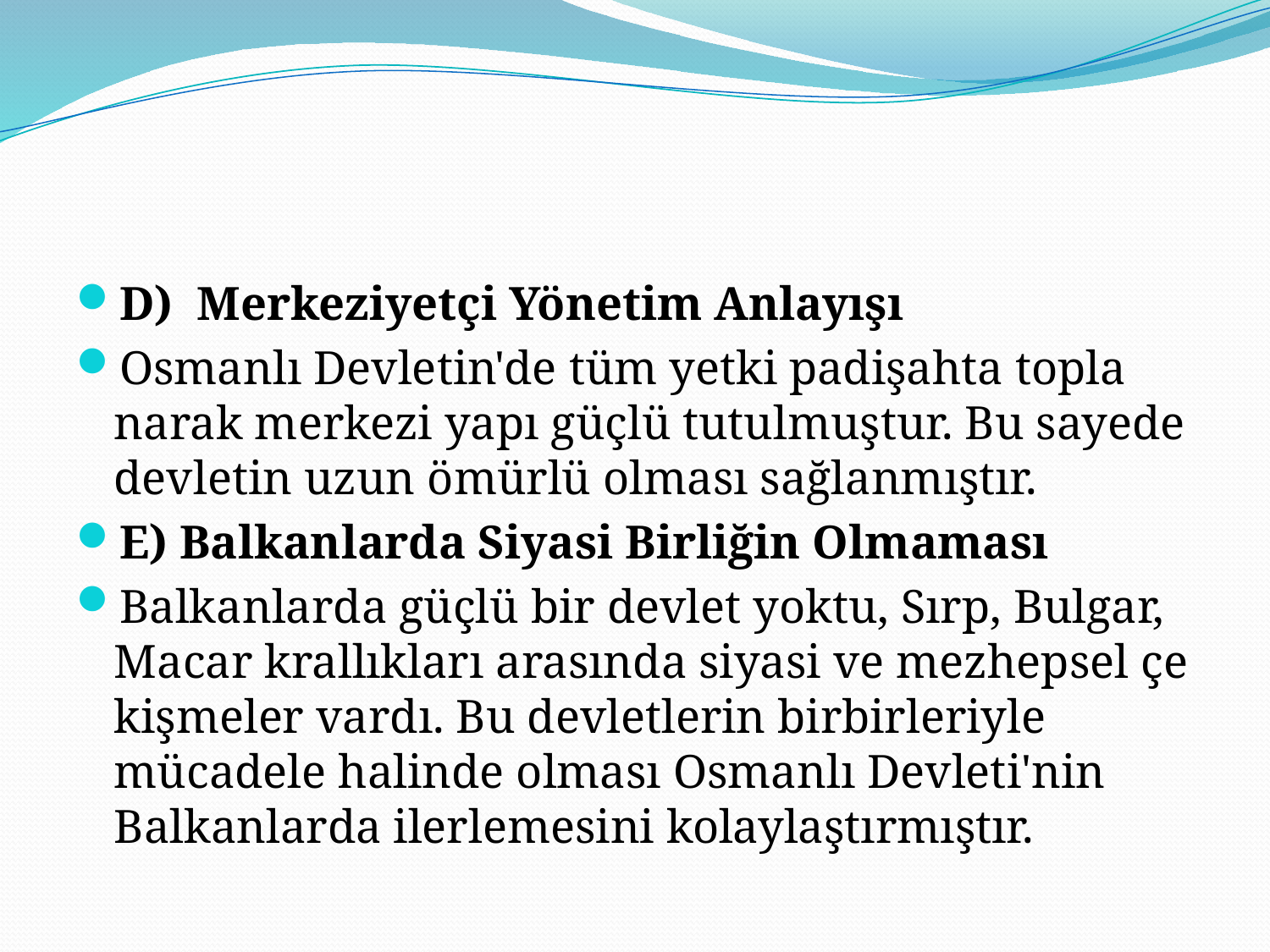

#
D)  Merkeziyetçi Yönetim Anlayışı
Osmanlı Devletin'de tüm yetki padişahta topla­narak merkezi yapı güçlü tutulmuştur. Bu sayede devletin uzun ömürlü olması sağlanmıştır.
E) Balkanlarda Siyasi Birliğin Olmaması
Balkanlarda güçlü bir devlet yoktu, Sırp, Bulgar, Macar krallıkları arasında siyasi ve mezhepsel çe­kişmeler vardı. Bu devletlerin birbirleriyle mücade­le halinde olması Osmanlı Devleti'nin Balkanlarda ilerlemesini kolaylaştırmıştır.